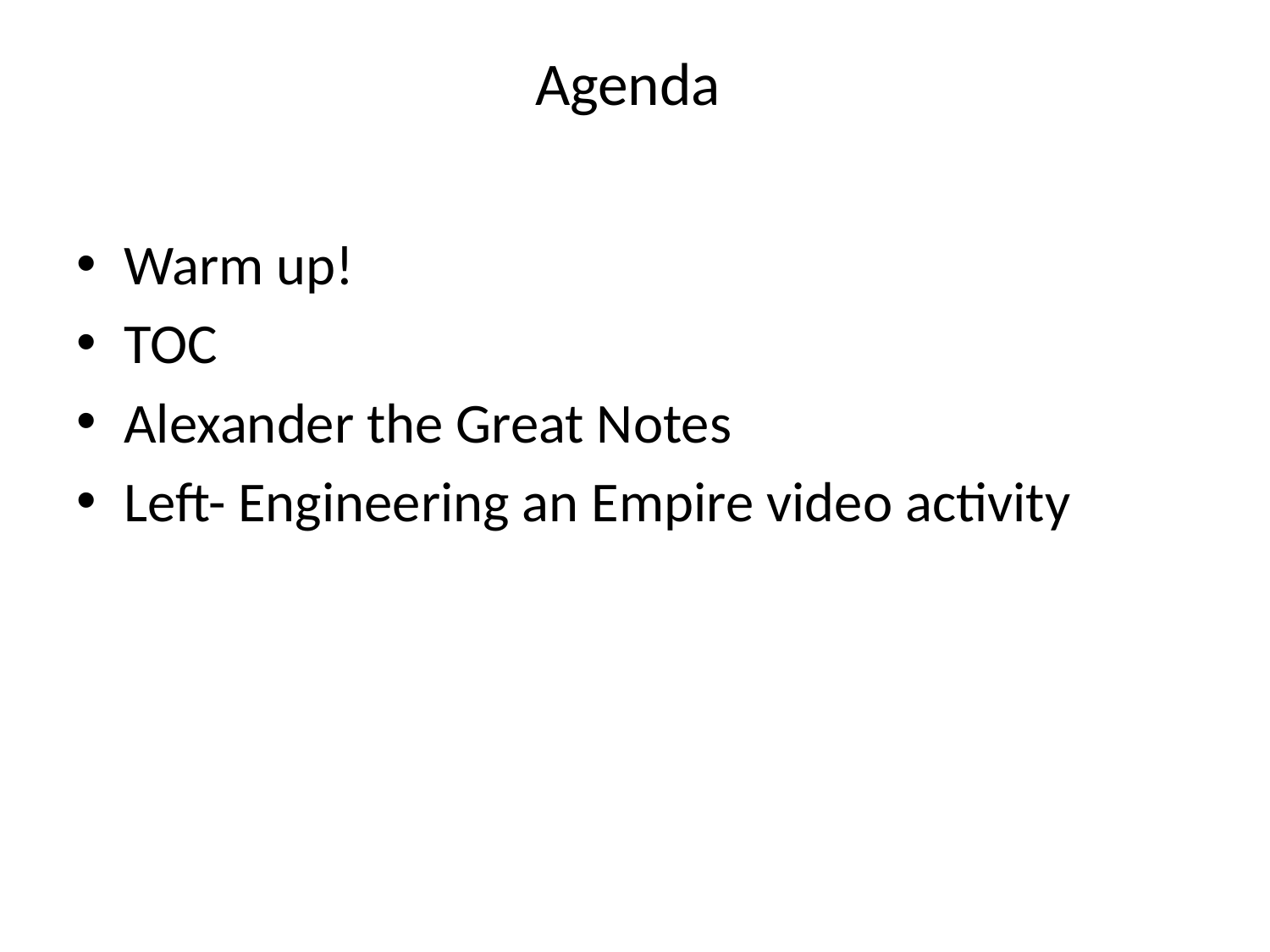

# Agenda
Warm up!
TOC
Alexander the Great Notes
Left- Engineering an Empire video activity